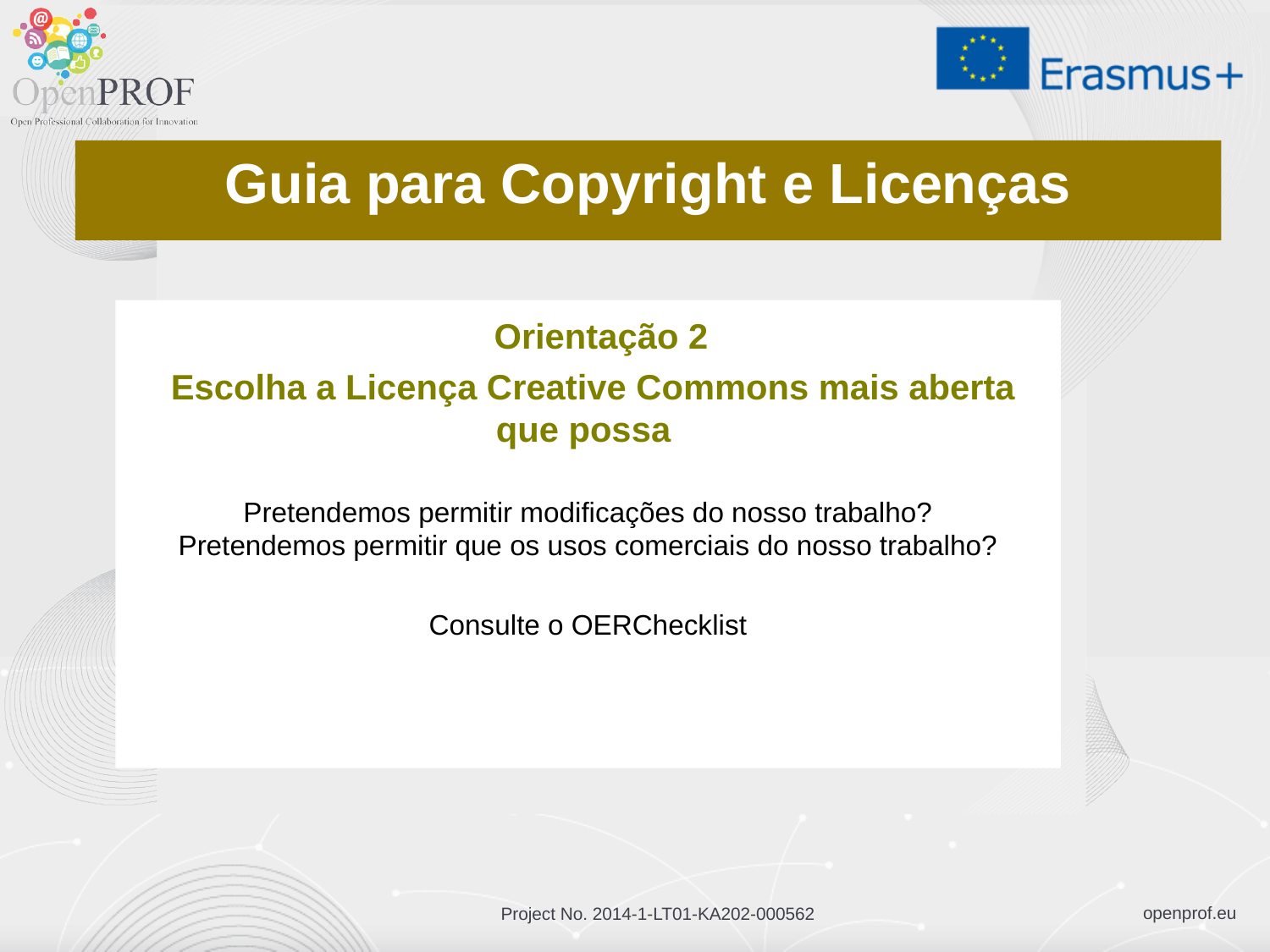

Guia para Copyright e Licenças
   Orientação 2
 Escolha a Licença Creative Commons mais aberta que possa

Pretendemos permitir modificações do nosso trabalho?
Pretendemos permitir que os usos comerciais do nosso trabalho?

Consulte o OERChecklist